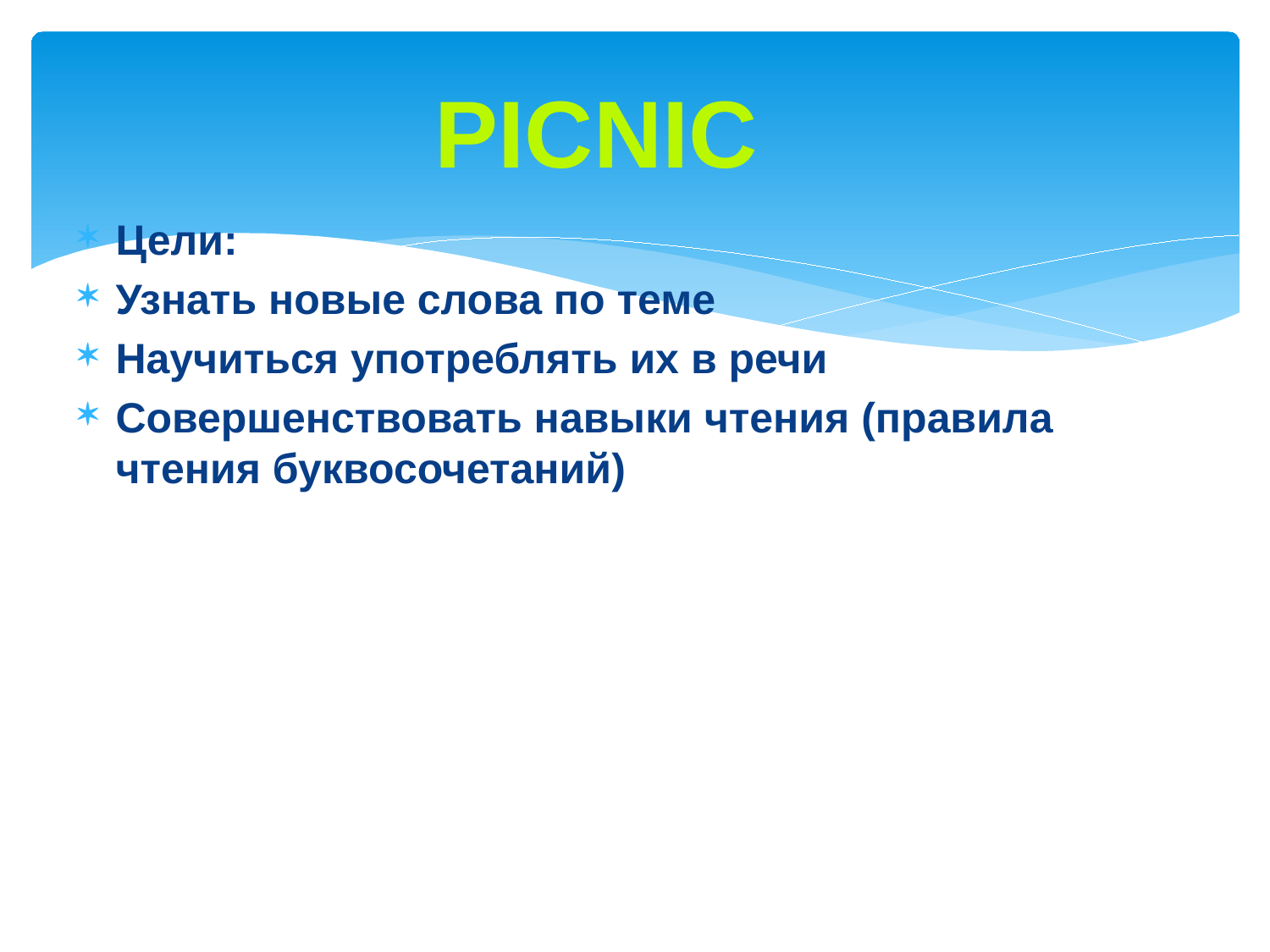

Picnic
Цели:
Узнать новые слова по теме
Научиться употреблять их в речи
Совершенствовать навыки чтения (правила чтения буквосочетаний)